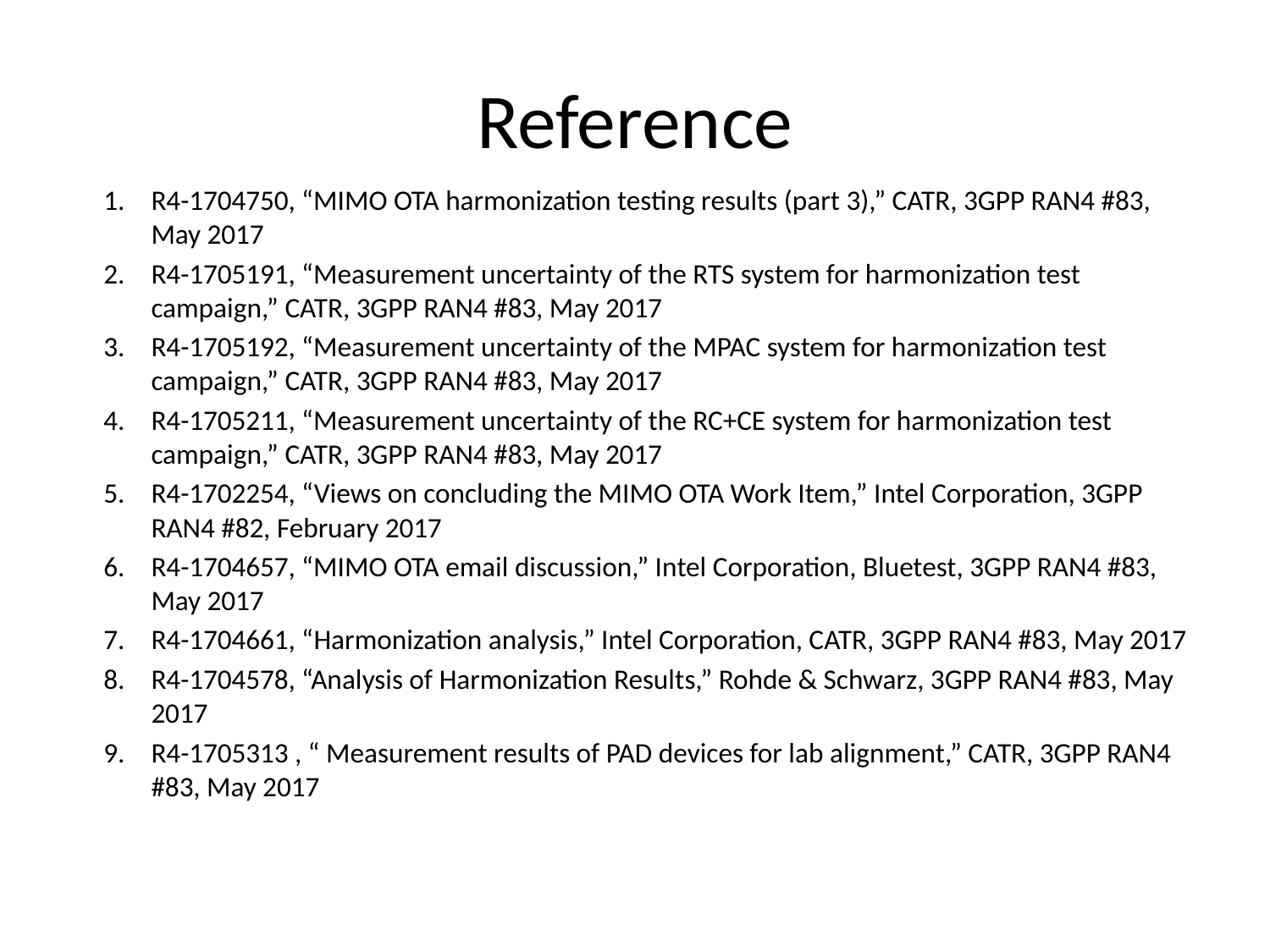

# Reference
R4-1704750, “MIMO OTA harmonization testing results (part 3),” CATR, 3GPP RAN4 #83, May 2017
R4-1705191, “Measurement uncertainty of the RTS system for harmonization test campaign,” CATR, 3GPP RAN4 #83, May 2017
R4-1705192, “Measurement uncertainty of the MPAC system for harmonization test campaign,” CATR, 3GPP RAN4 #83, May 2017
R4-1705211, “Measurement uncertainty of the RC+CE system for harmonization test campaign,” CATR, 3GPP RAN4 #83, May 2017
R4-1702254, “Views on concluding the MIMO OTA Work Item,” Intel Corporation, 3GPP RAN4 #82, February 2017
R4-1704657, “MIMO OTA email discussion,” Intel Corporation, Bluetest, 3GPP RAN4 #83, May 2017
R4-1704661, “Harmonization analysis,” Intel Corporation, CATR, 3GPP RAN4 #83, May 2017
R4-1704578, “Analysis of Harmonization Results,” Rohde & Schwarz, 3GPP RAN4 #83, May 2017
R4-1705313 , “ Measurement results of PAD devices for lab alignment,” CATR, 3GPP RAN4 #83, May 2017